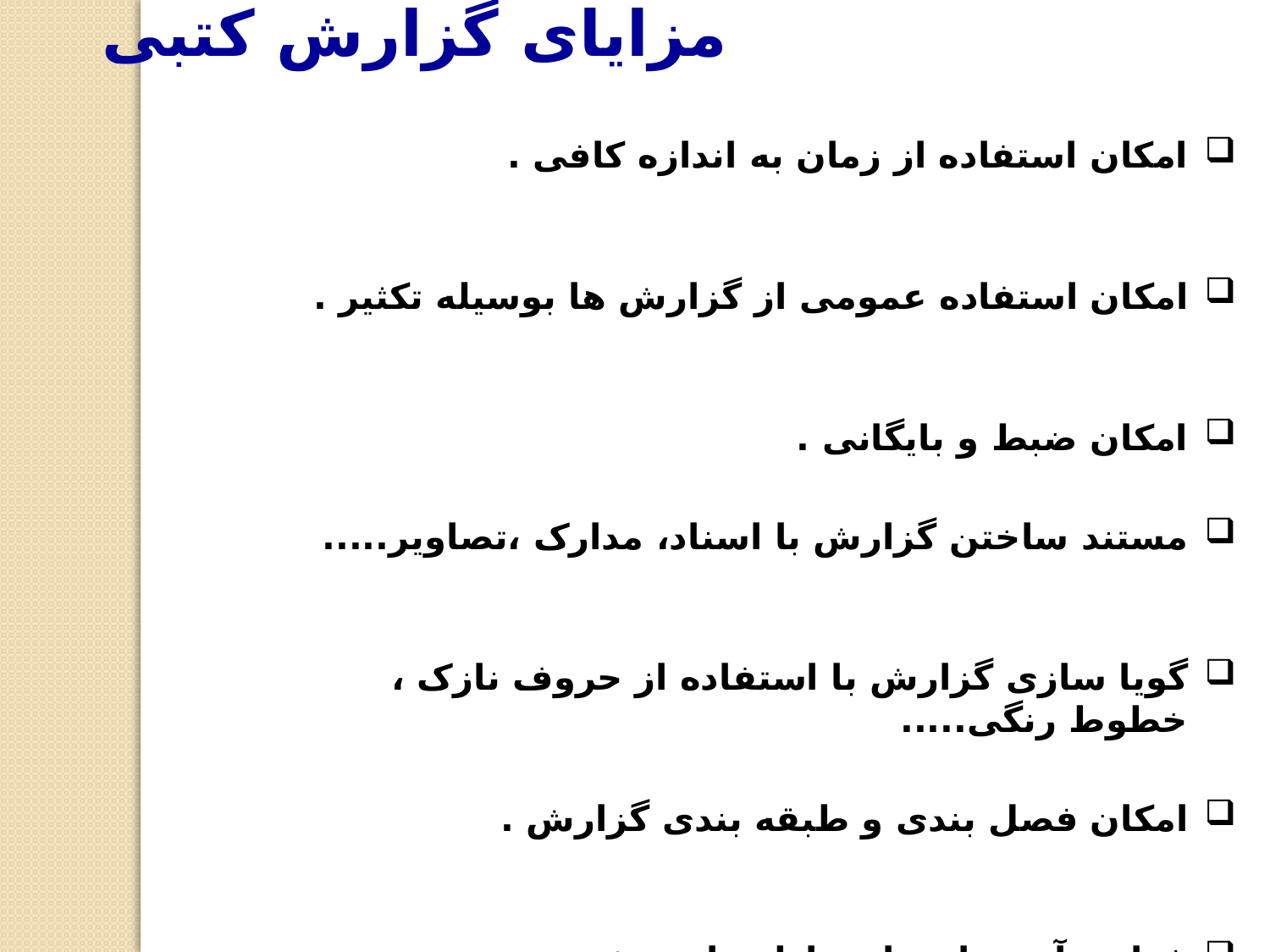

مزایای گزارش کتبی
امکان استفاده از زمان به اندازه کافی .

امکان استفاده عمومی از گزارش ها بوسیله تکثیر .

امکان ضبط و بایگانی .

مستند ساختن گزارش با اسناد، مدارک ،تصاویر.....

گویا سازی گزارش با استفاده از حروف نازک ، خطوط رنگی.....

امکان فصل بندی و طبقه بندی گزارش .

فراهم آمدن اعتماد و اطمینان بیشتر .

استفاده از گزارش برای تبلیغ در موارد لازم .